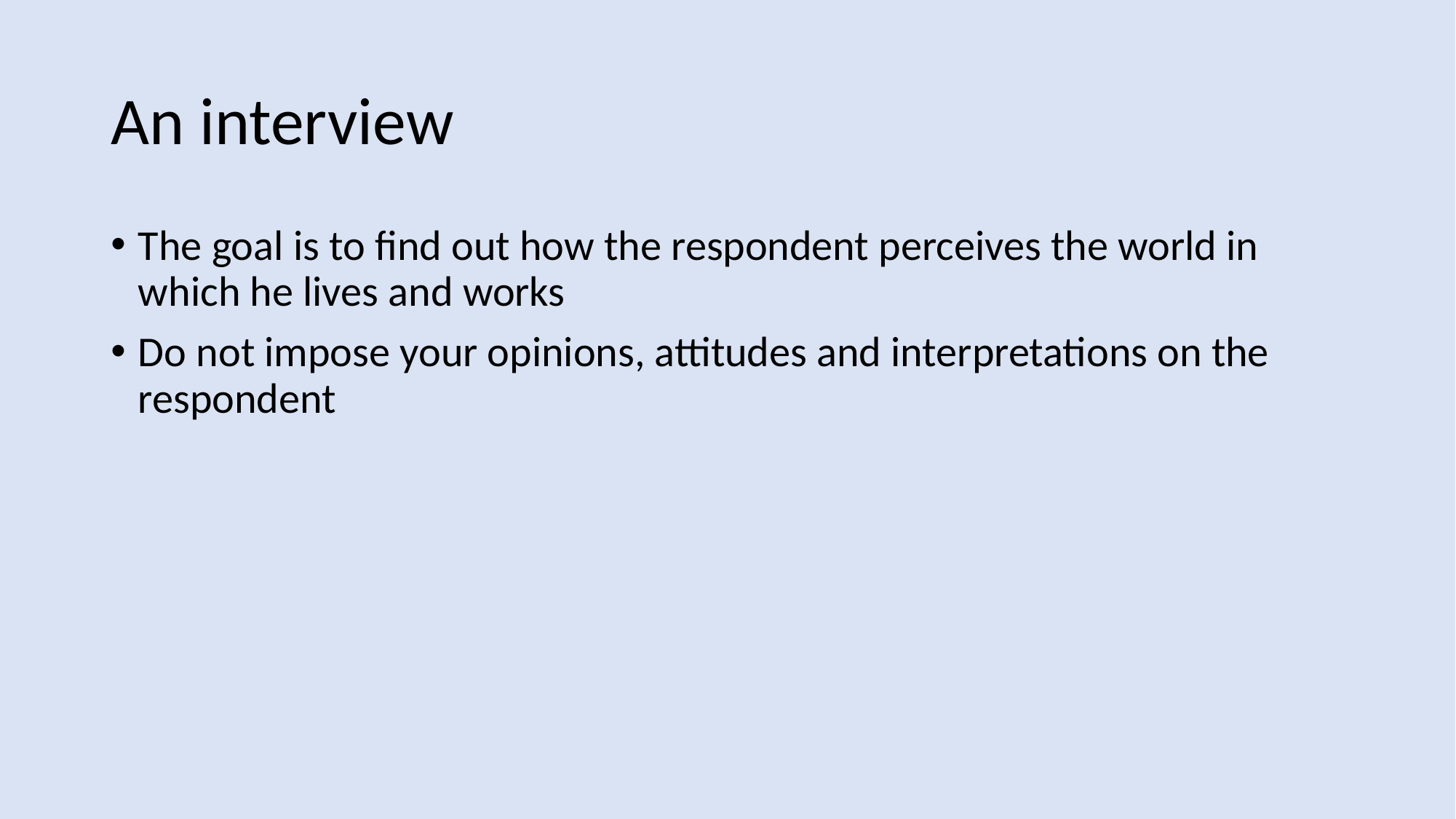

# An interview
The goal is to find out how the respondent perceives the world in which he lives and works
Do not impose your opinions, attitudes and interpretations on the respondent